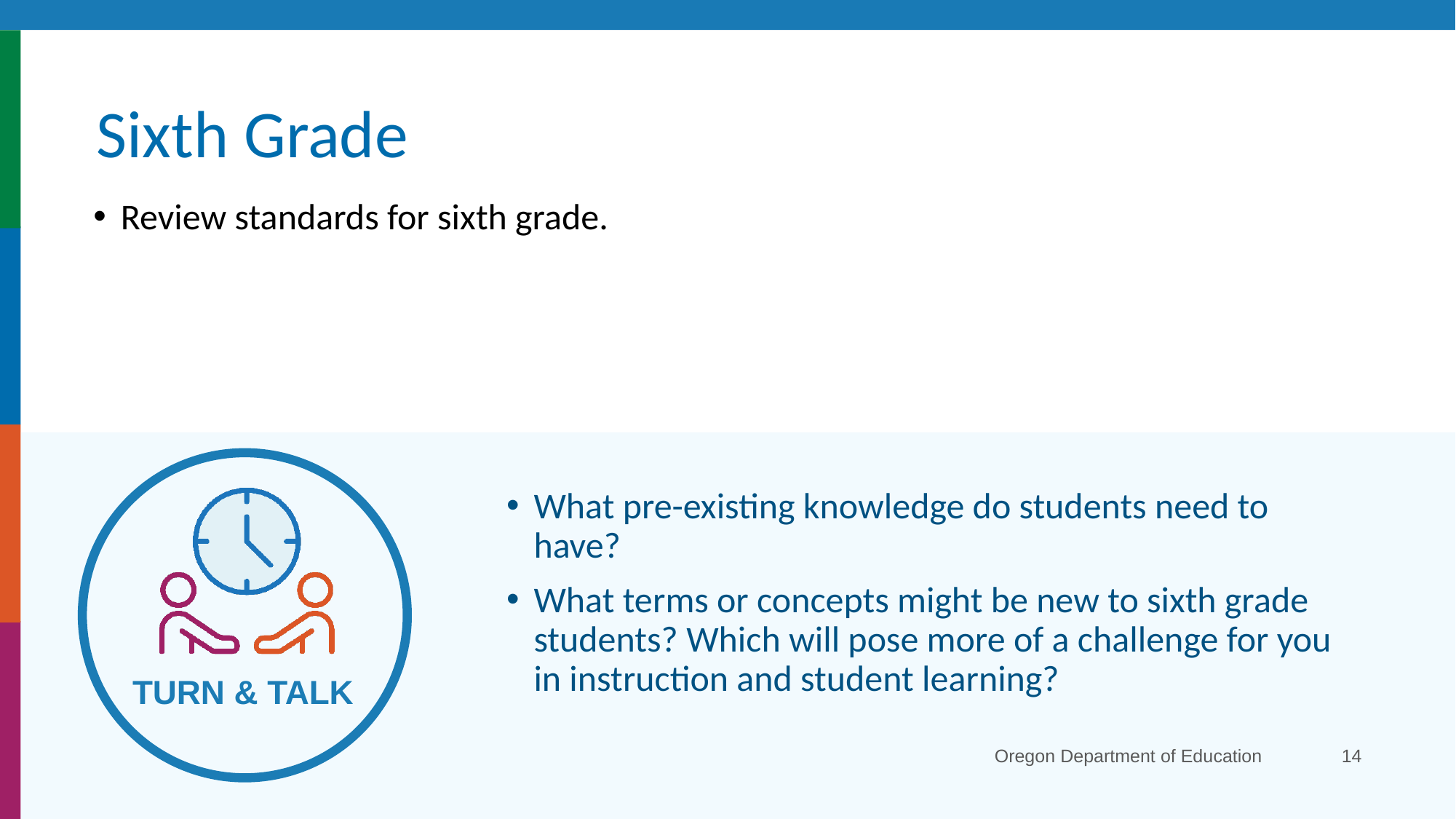

# Sixth Grade
Review standards for sixth grade.
What pre-existing knowledge do students need to have?
What terms or concepts might be new to sixth grade students? Which will pose more of a challenge for you in instruction and student learning?
Oregon Department of Education
14